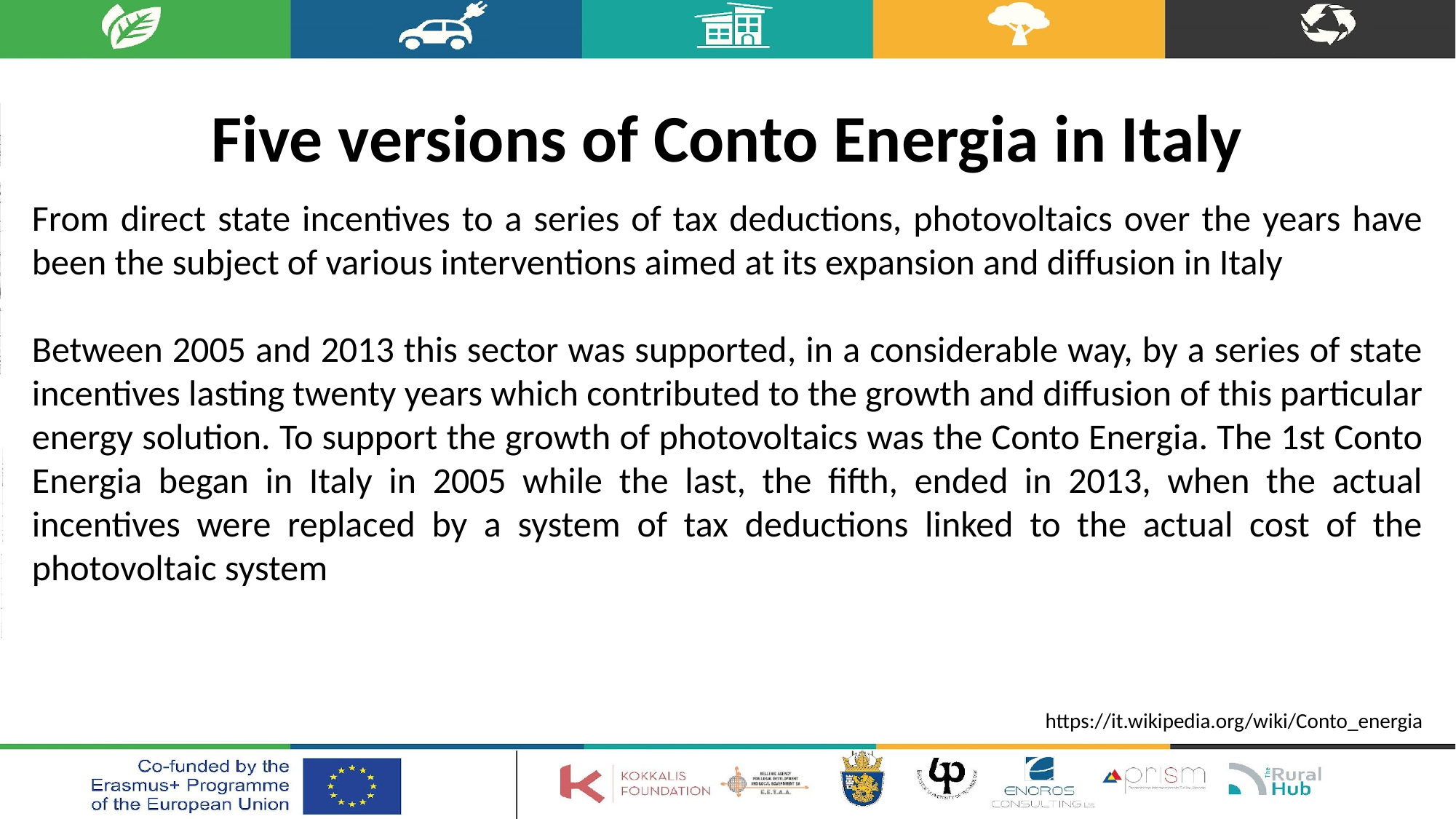

# Five versions of Conto Energia in Italy
From direct state incentives to a series of tax deductions, photovoltaics over the years have been the subject of various interventions aimed at its expansion and diffusion in Italy

Between 2005 and 2013 this sector was supported, in a considerable way, by a series of state incentives lasting twenty years which contributed to the growth and diffusion of this particular energy solution. To support the growth of photovoltaics was the Conto Energia. The 1st Conto Energia began in Italy in 2005 while the last, the fifth, ended in 2013, when the actual incentives were replaced by a system of tax deductions linked to the actual cost of the photovoltaic system

https://it.wikipedia.org/wiki/Conto_energia